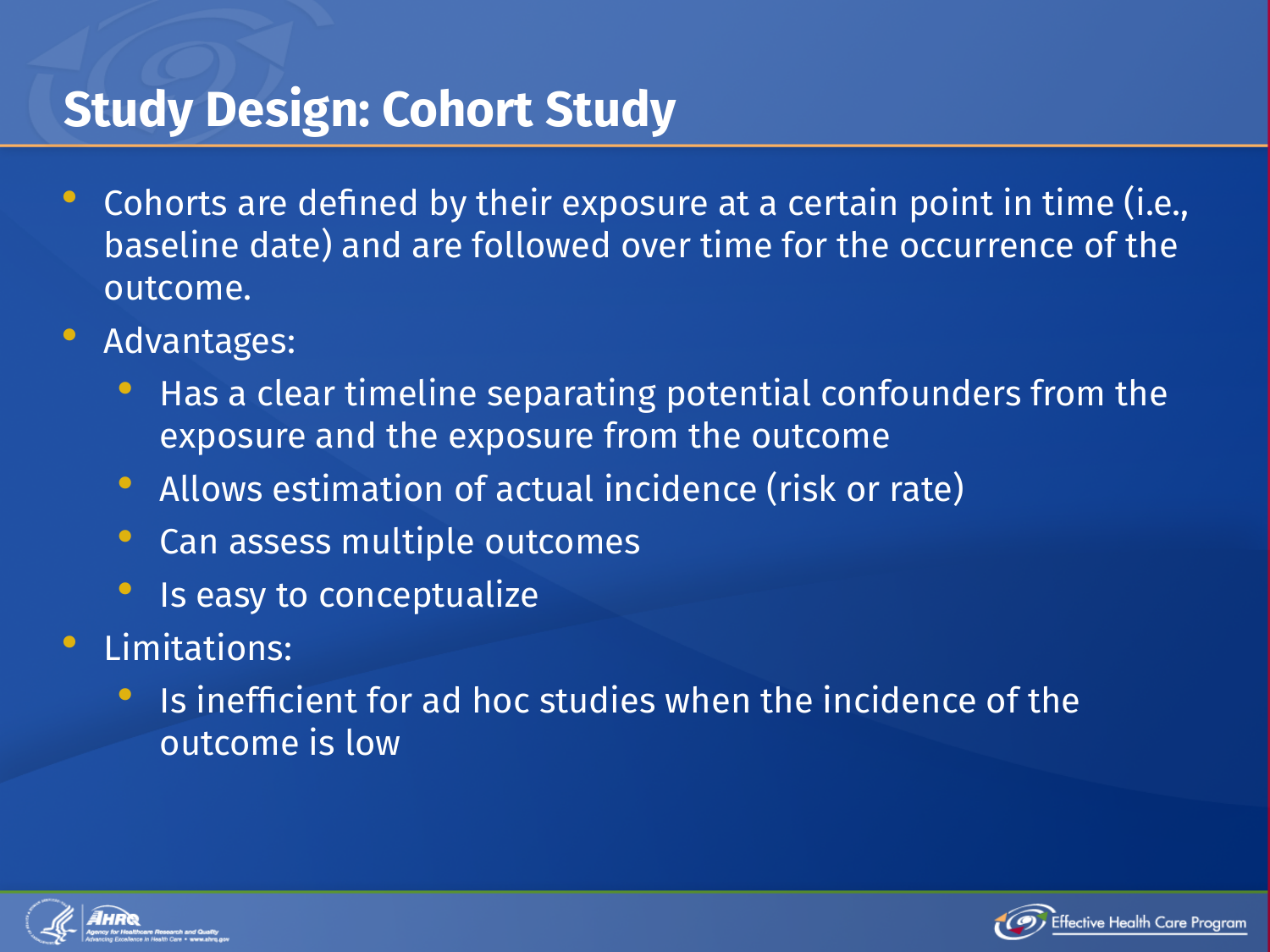

# Study Design: Cohort Study
Cohorts are defined by their exposure at a certain point in time (i.e., baseline date) and are followed over time for the occurrence of the outcome.
Advantages:
Has a clear timeline separating potential confounders from the exposure and the exposure from the outcome
Allows estimation of actual incidence (risk or rate)
Can assess multiple outcomes
Is easy to conceptualize
Limitations:
Is inefficient for ad hoc studies when the incidence of the outcome is low